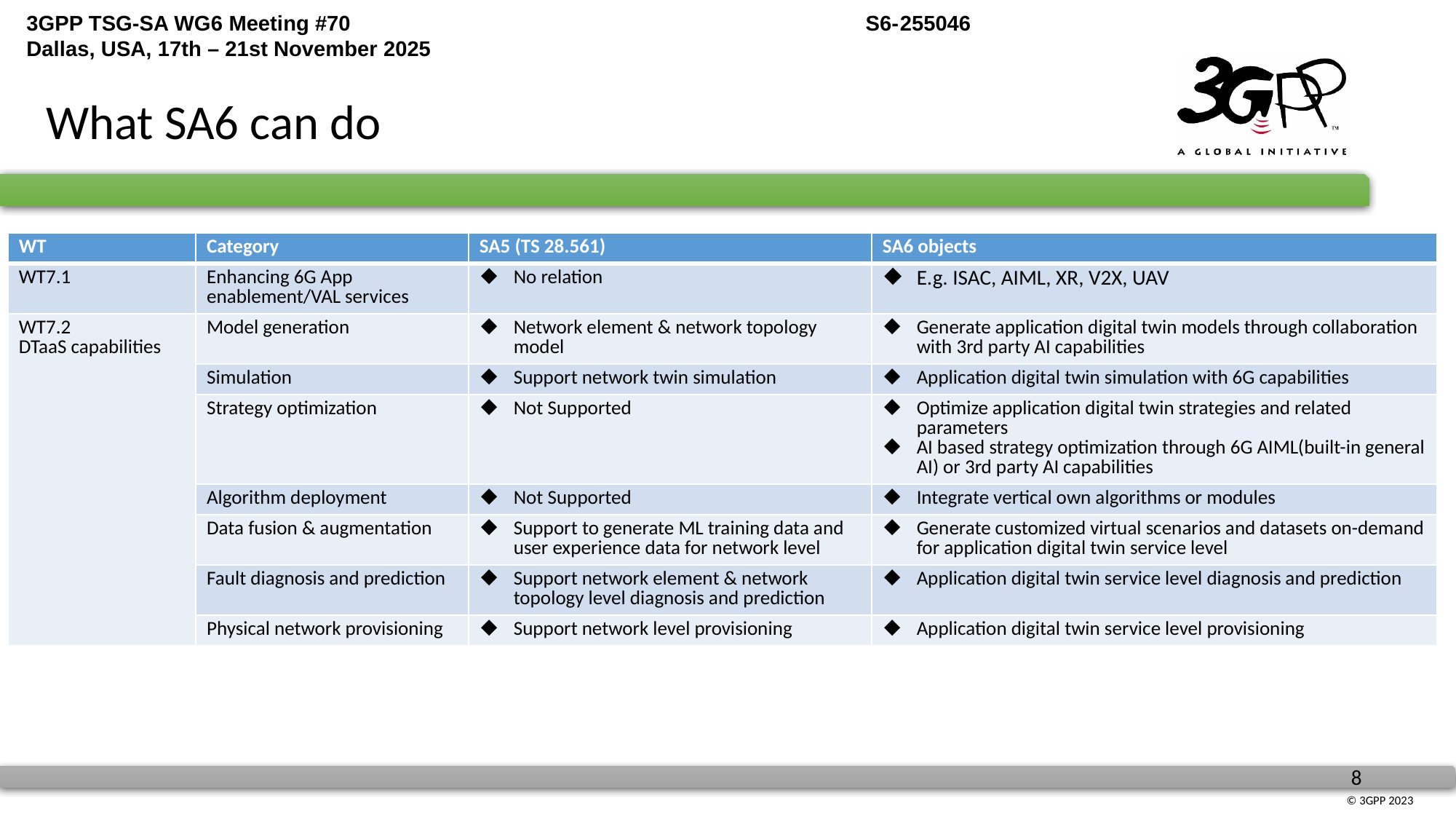

# What SA6 can do
| WT | Category | SA5 (TS 28.561) | SA6 objects |
| --- | --- | --- | --- |
| WT7.1 | Enhancing 6G App enablement/VAL services | No relation | E.g. ISAC, AIML, XR, V2X, UAV |
| WT7.2 DTaaS capabilities | Model generation | Network element & network topology model | Generate application digital twin models through collaboration with 3rd party AI capabilities |
|  | Simulation | Support network twin simulation | Application digital twin simulation with 6G capabilities |
|  | Strategy optimization | Not Supported | Optimize application digital twin strategies and related parameters AI based strategy optimization through 6G AIML(built-in general AI) or 3rd party AI capabilities |
|  | Algorithm deployment | Not Supported | Integrate vertical own algorithms or modules |
|  | Data fusion & augmentation | Support to generate ML training data and user experience data for network level | Generate customized virtual scenarios and datasets on-demand for application digital twin service level |
|  | Fault diagnosis and prediction | Support network element & network topology level diagnosis and prediction | Application digital twin service level diagnosis and prediction |
|  | Physical network provisioning | Support network level provisioning | Application digital twin service level provisioning |